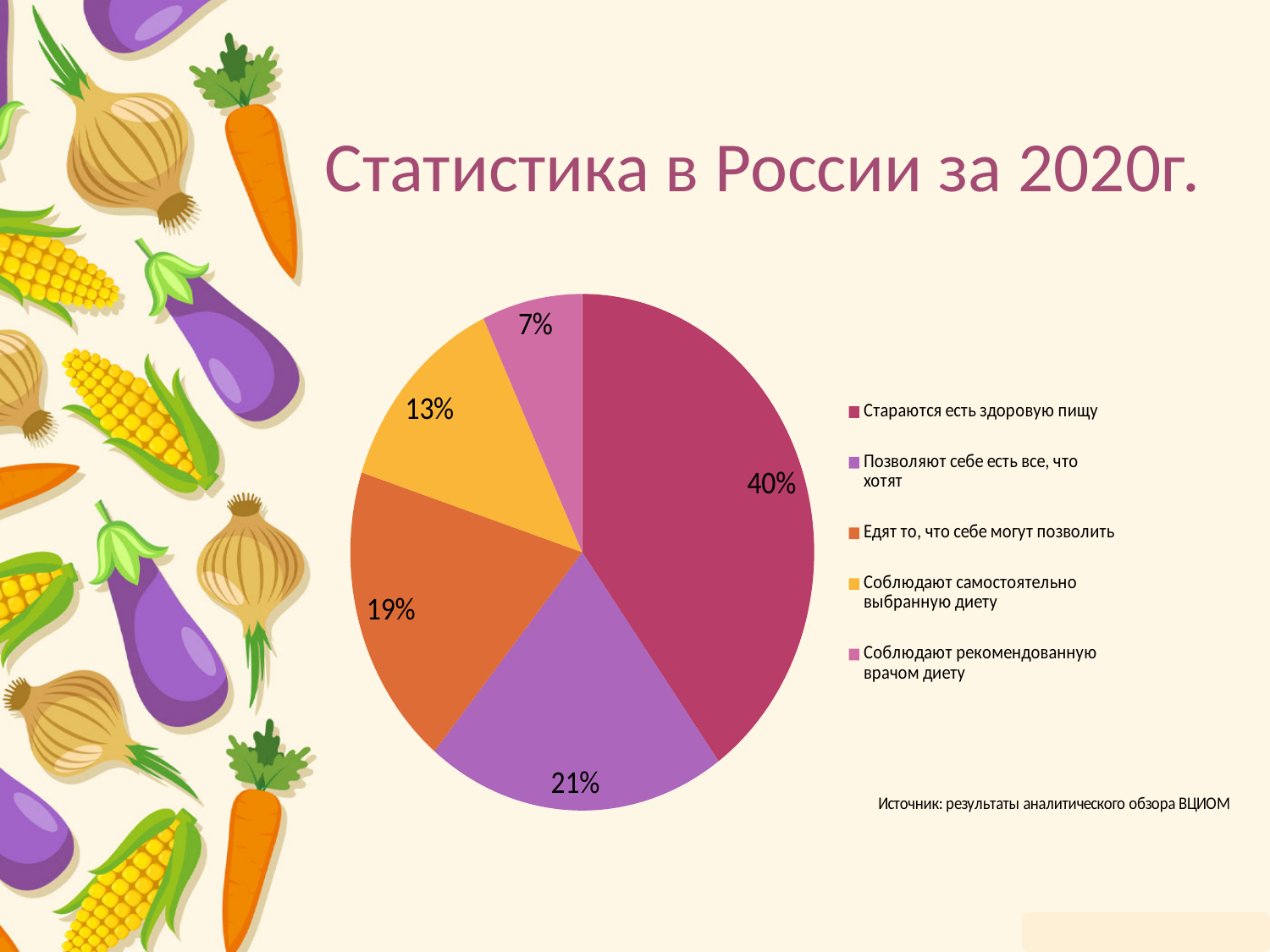

# Статистика в России за 2020г.

### Chart: Источник: результаты аналитического обзора ВЦИОМ

| Category | Столбец1 |
|---|---|
| Стараются есть здоровую пищу | 0.4 |
| Позволяют себе есть все, что хотят | 0.21000000000000005 |
| Едят то, что себе могут позволить | 0.19000000000000006 |
| Соблюдают самостоятельно выбранную диету | 0.13 |
| Соблюдают рекомендованную врачом диету | 0.07000000000000003 |